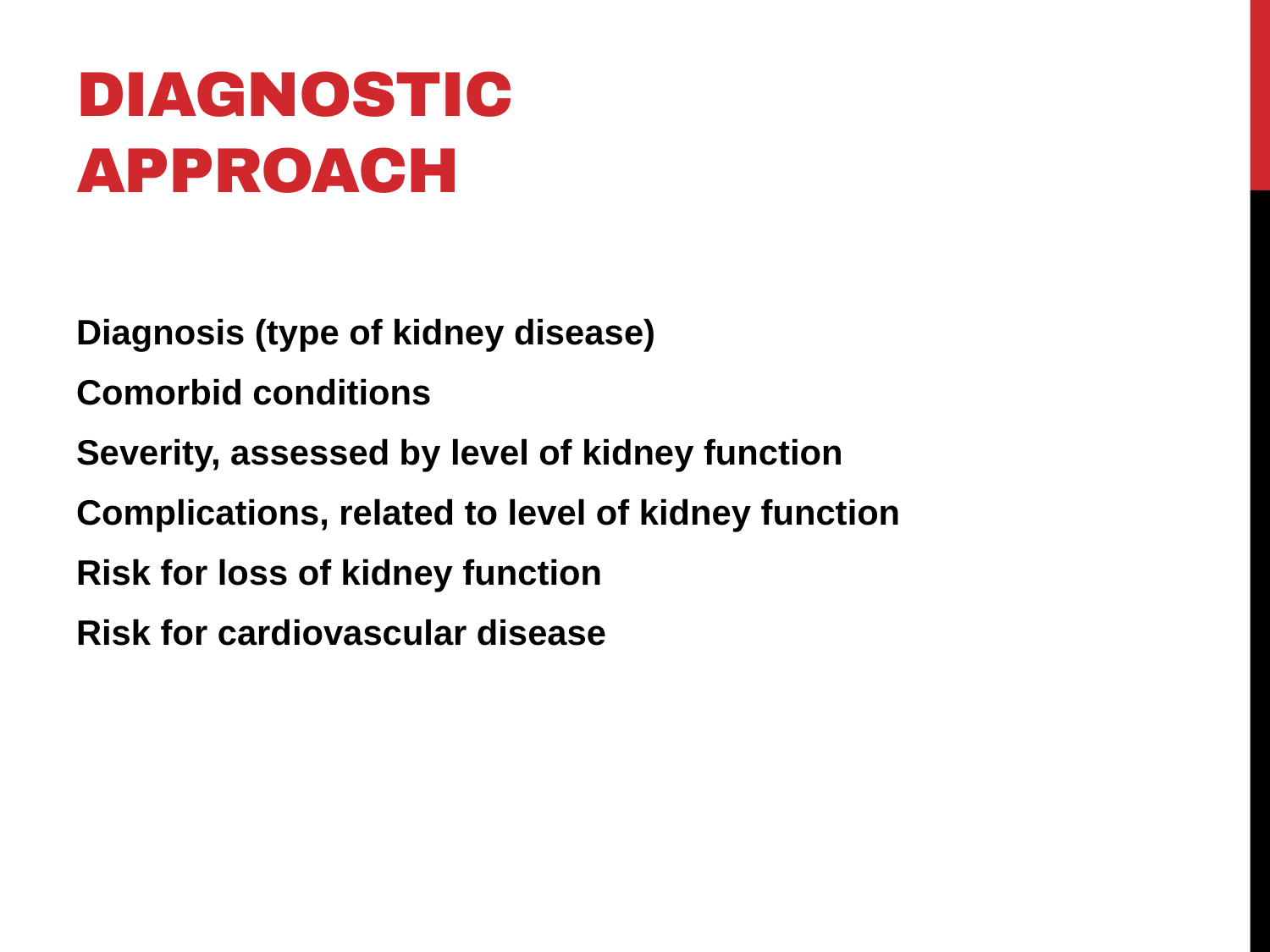

# DIAGNOSTIC APPROACH

Diagnosis (type of kidney disease)
Comorbid conditions
Severity, assessed by level of kidney function
Complications, related to level of kidney function
Risk for loss of kidney function
Risk for cardiovascular disease